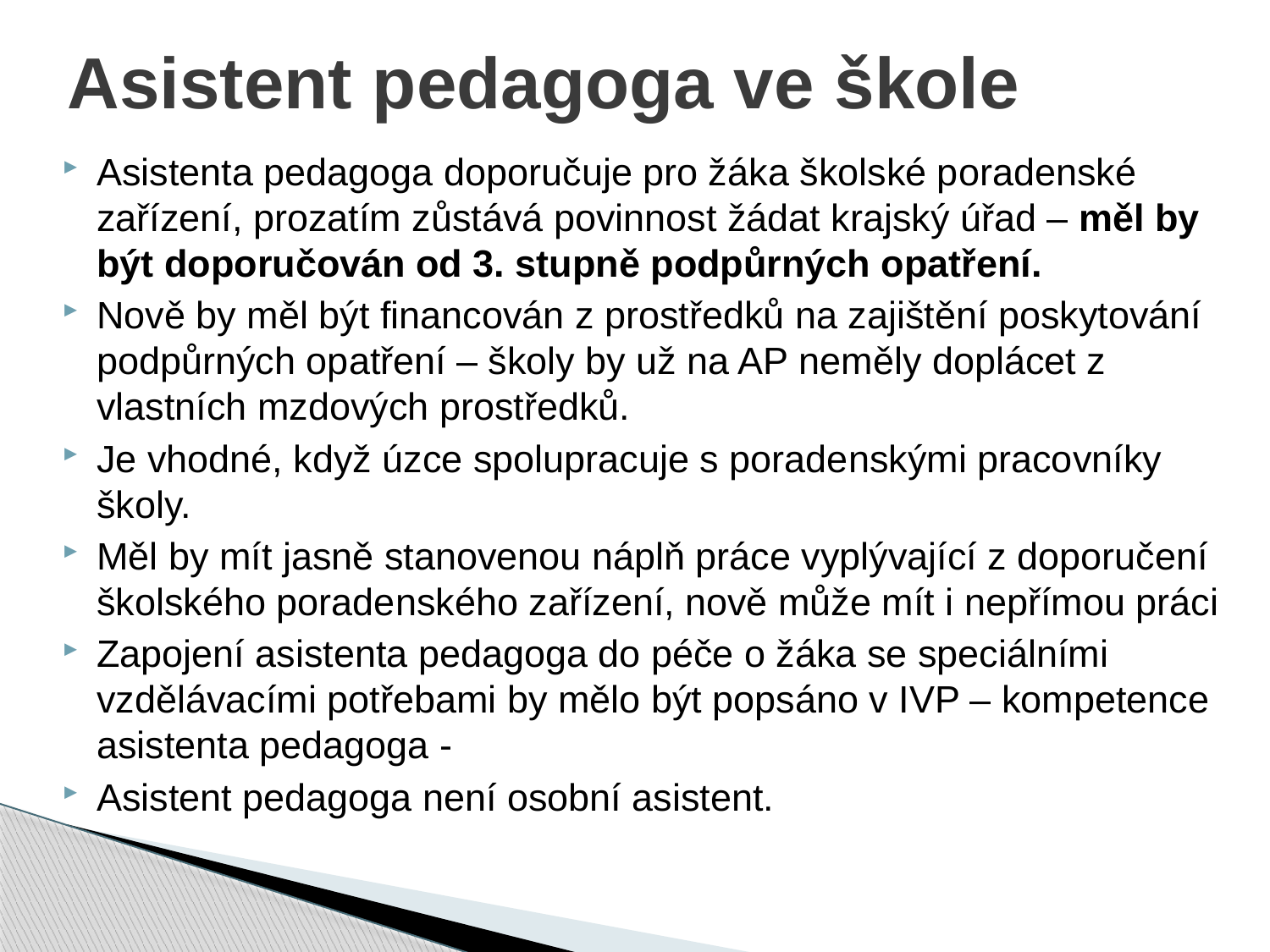

# Asistent pedagoga ve škole

Asistenta pedagoga doporučuje pro žáka školské poradenské zařízení, prozatím zůstává povinnost žádat krajský úřad – měl by být doporučován od 3. stupně podpůrných opatření.
Nově by měl být financován z prostředků na zajištění poskytování podpůrných opatření – školy by už na AP neměly doplácet z vlastních mzdových prostředků.
Je vhodné, když úzce spolupracuje s poradenskými pracovníky školy.
Měl by mít jasně stanovenou náplň práce vyplývající z doporučení školského poradenského zařízení, nově může mít i nepřímou práci
Zapojení asistenta pedagoga do péče o žáka se speciálními vzdělávacími potřebami by mělo být popsáno v IVP – kompetence asistenta pedagoga -
Asistent pedagoga není osobní asistent.